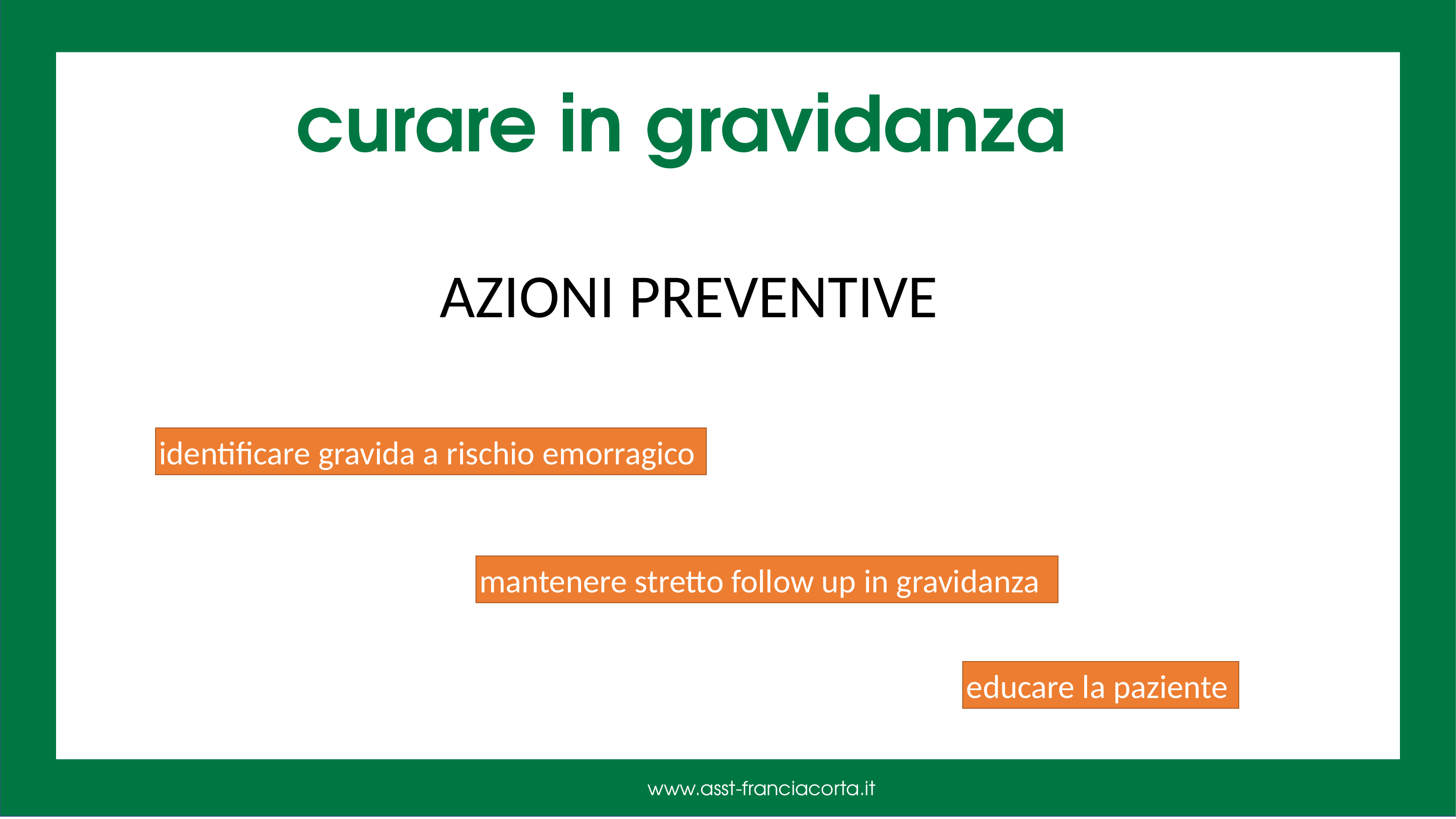

curare in gravidanza
AZIONI PREVENTIVE
identificare gravida a rischio emorragico
mantenere stretto follow up in gravidanza
educare la paziente